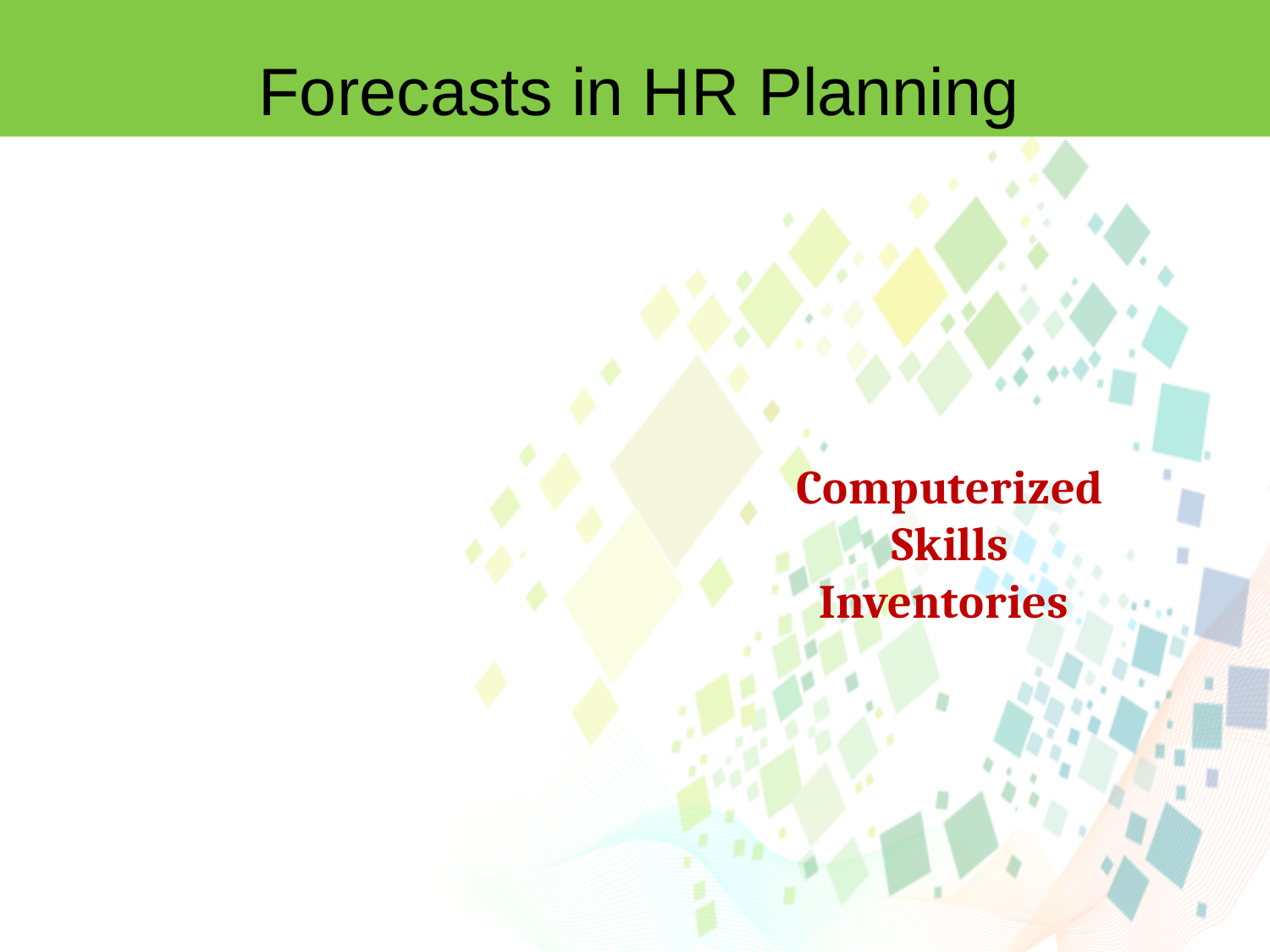

Forecasts in HR Planning
Computerized Skills Inventories